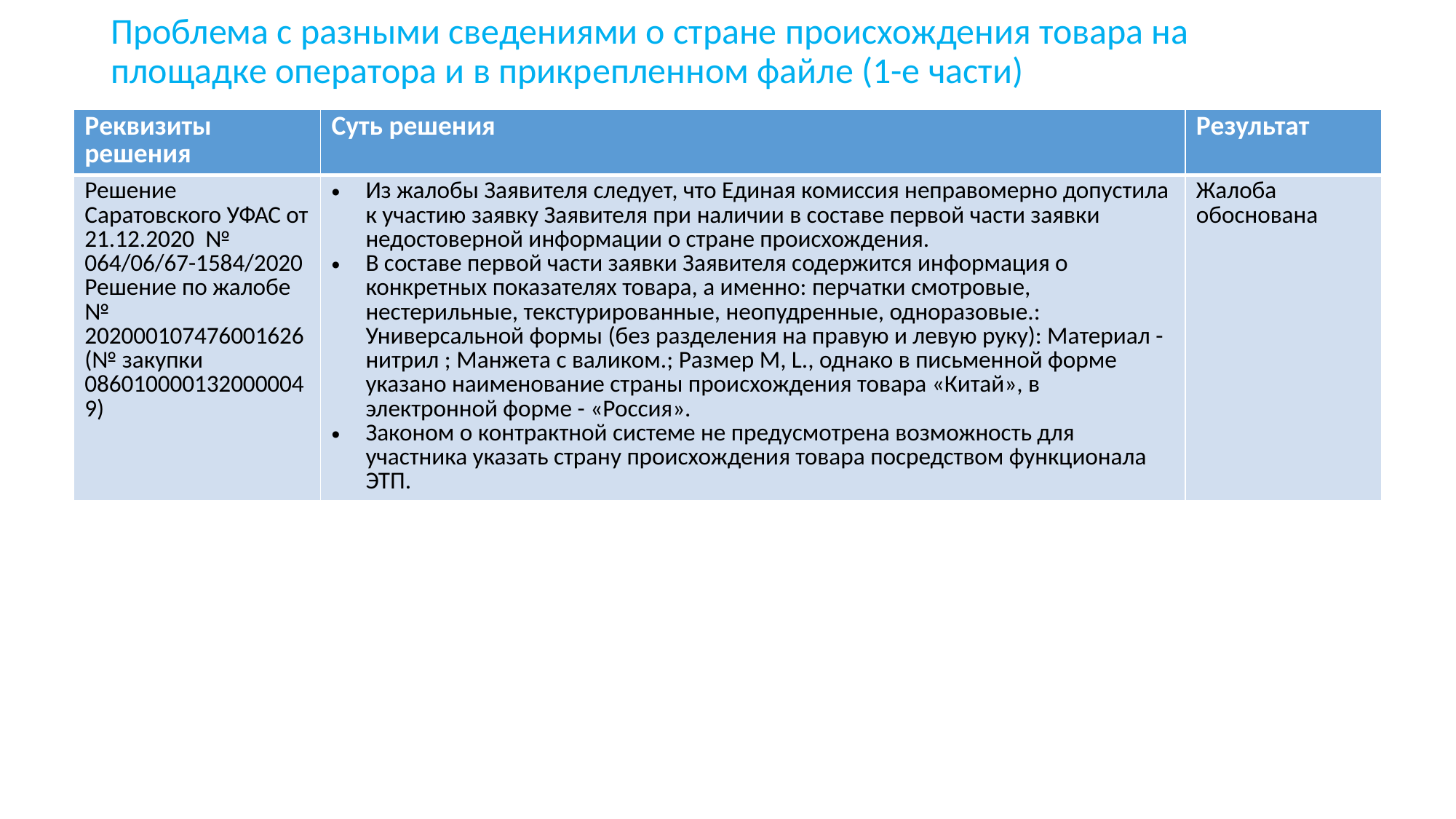

# Проблема с разными сведениями о стране происхождения товара на площадке оператора и в прикрепленном файле (1-е части)
| Реквизиты решения | Суть решения | Результат |
| --- | --- | --- |
| Решение Саратовского УФАС от 21.12.2020 № 064/06/67-1584/2020 Решение по жалобе № 202000107476001626 (№ закупки 0860100001320000049) | Из жалобы Заявителя следует, что Единая комиссия неправомерно допустила к участию заявку Заявителя при наличии в составе первой части заявки недостоверной информации о стране происхождения. В составе первой части заявки Заявителя содержится информация о конкретных показателях товара, а именно: перчатки смотровые, нестерильные, текстурированные, неопудренные, одноразовые.: Универсальной формы (без разделения на правую и левую руку): Материал - нитрил ; Манжета с валиком.; Размер M, L., однако в письменной форме указано наименование страны происхождения товара «Китай», в электронной форме - «Россия». Законом о контрактной системе не предусмотрена возможность для участника указать страну происхождения товара посредством функционала ЭТП. | Жалоба обоснована |